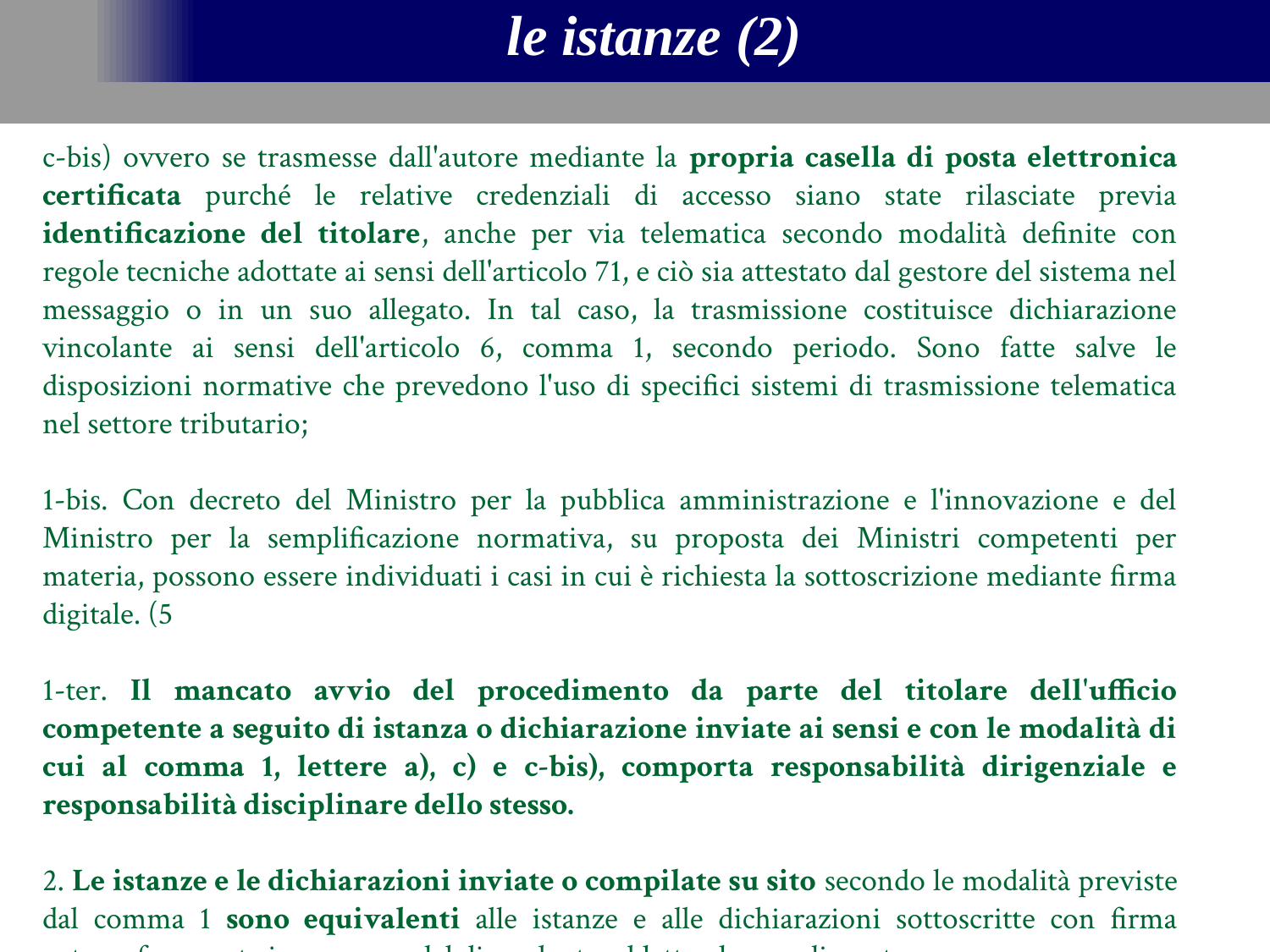

le istanze (2)
c-bis) ovvero se trasmesse dall'autore mediante la propria casella di posta elettronica certificata purché le relative credenziali di accesso siano state rilasciate previa identificazione del titolare, anche per via telematica secondo modalità definite con regole tecniche adottate ai sensi dell'articolo 71, e ciò sia attestato dal gestore del sistema nel messaggio o in un suo allegato. In tal caso, la trasmissione costituisce dichiarazione vincolante ai sensi dell'articolo 6, comma 1, secondo periodo. Sono fatte salve le disposizioni normative che prevedono l'uso di specifici sistemi di trasmissione telematica nel settore tributario;

1-bis. Con decreto del Ministro per la pubblica amministrazione e l'innovazione e del Ministro per la semplificazione normativa, su proposta dei Ministri competenti per materia, possono essere individuati i casi in cui è richiesta la sottoscrizione mediante firma digitale. (5

1-ter. Il mancato avvio del procedimento da parte del titolare dell'ufficio competente a seguito di istanza o dichiarazione inviate ai sensi e con le modalità di cui al comma 1, lettere a), c) e c-bis), comporta responsabilità dirigenziale e responsabilità disciplinare dello stesso.

2. Le istanze e le dichiarazioni inviate o compilate su sito secondo le modalità previste dal comma 1 sono equivalenti alle istanze e alle dichiarazioni sottoscritte con firma autografa apposta in presenza del dipendente addetto al procedimento.